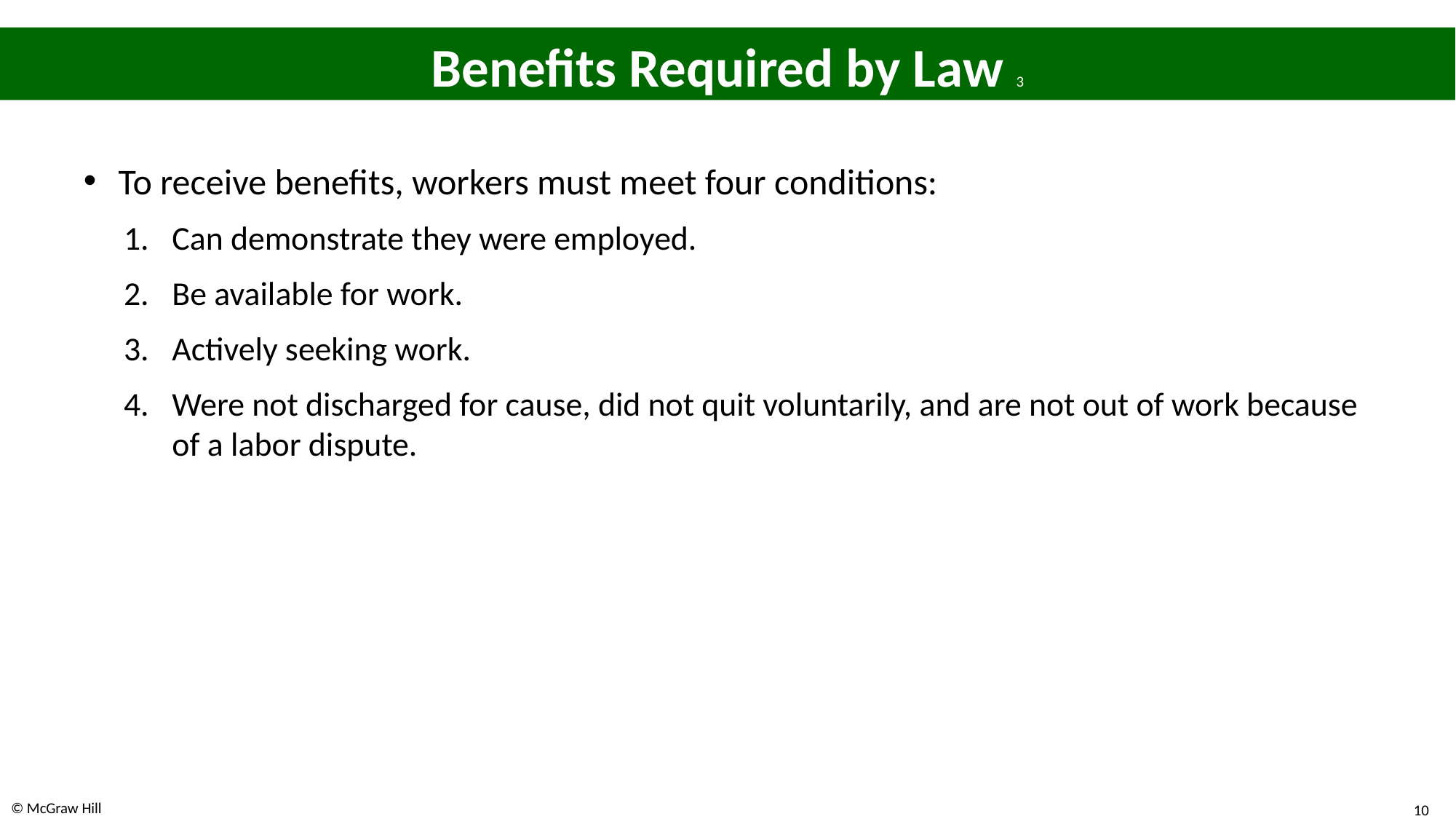

# Benefits Required by Law 3
To receive benefits, workers must meet four conditions:
Can demonstrate they were employed.
Be available for work.
Actively seeking work.
Were not discharged for cause, did not quit voluntarily, and are not out of work because of a labor dispute.